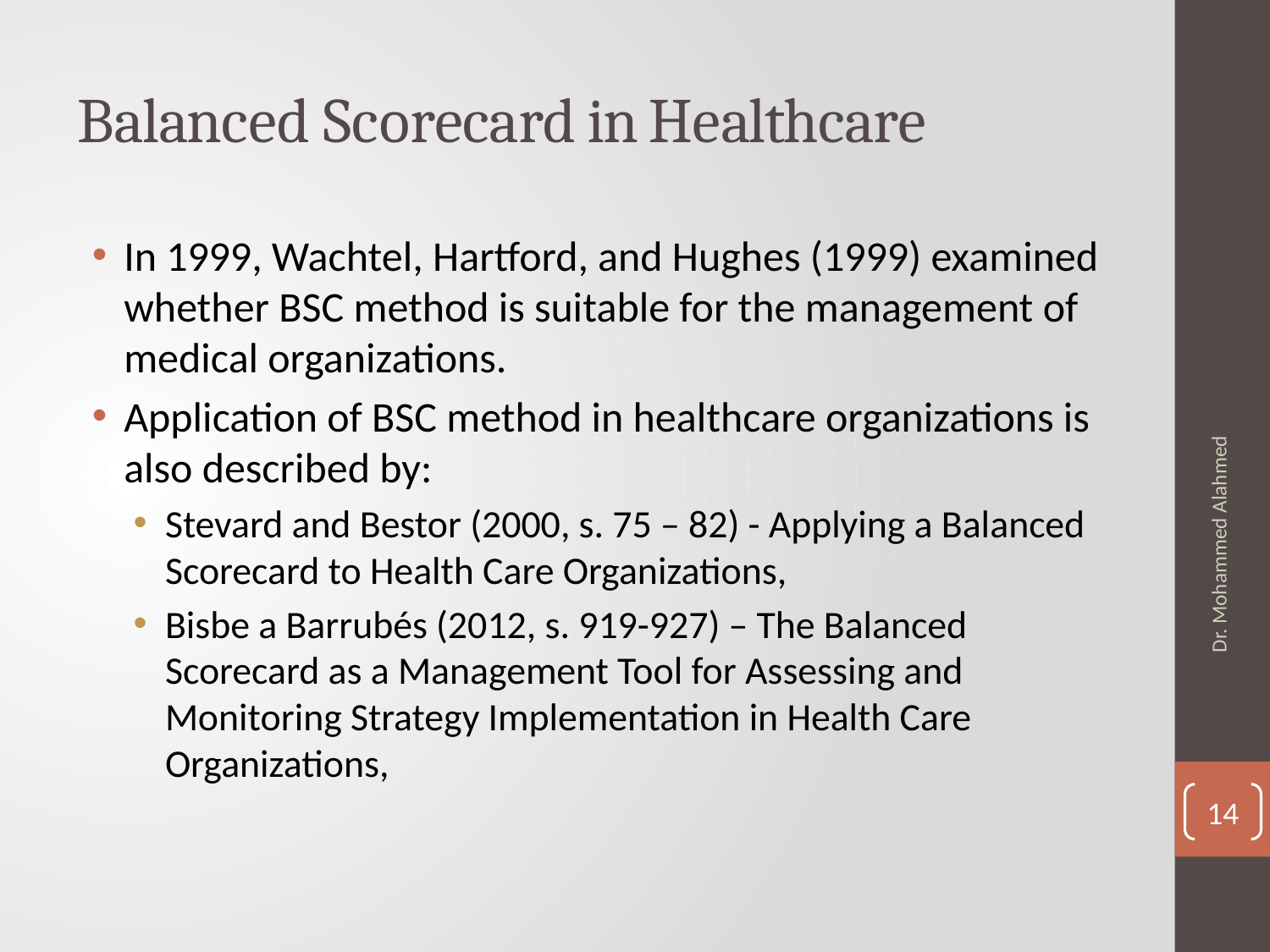

# Balanced Scorecard in Healthcare
In 1999, Wachtel, Hartford, and Hughes (1999) examined whether BSC method is suitable for the management of medical organizations.
Application of BSC method in healthcare organizations is also described by:
Stevard and Bestor (2000, s. 75 – 82) - Applying a Balanced Scorecard to Health Care Organizations,
Bisbe a Barrubés (2012, s. 919-927) – The Balanced Scorecard as a Management Tool for Assessing and Monitoring Strategy Implementation in Health Care Organizations,

Dr. Mohammed Alahmed
14